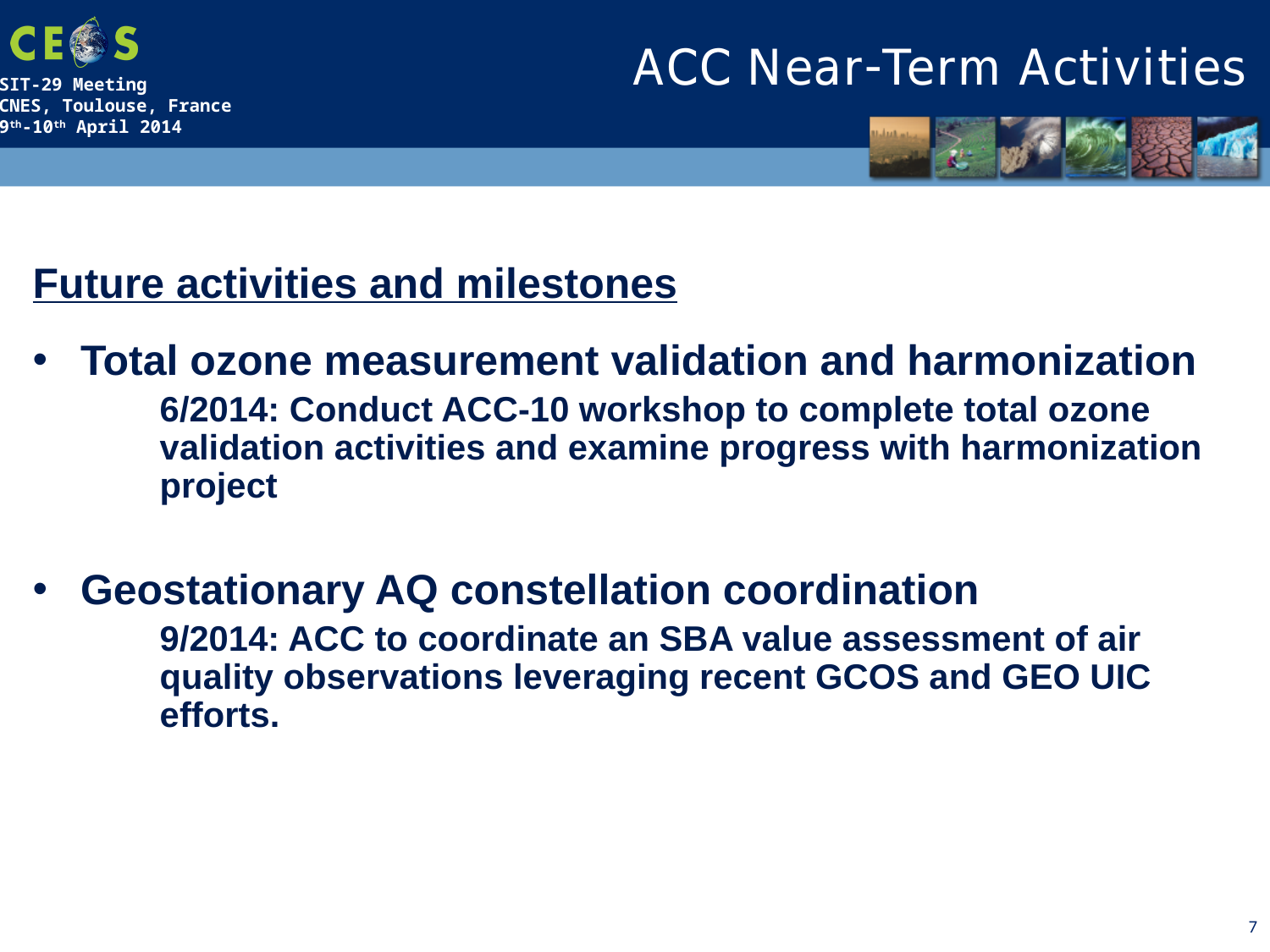

ACC Near-Term Activities

Future activities and milestones

Total ozone measurement validation and harmonization
6/2014: Conduct ACC-10 workshop to complete total ozone validation activities and examine progress with harmonization project

Geostationary AQ constellation coordination
9/2014: ACC to coordinate an SBA value assessment of air quality observations leveraging recent GCOS and GEO UIC efforts.
7